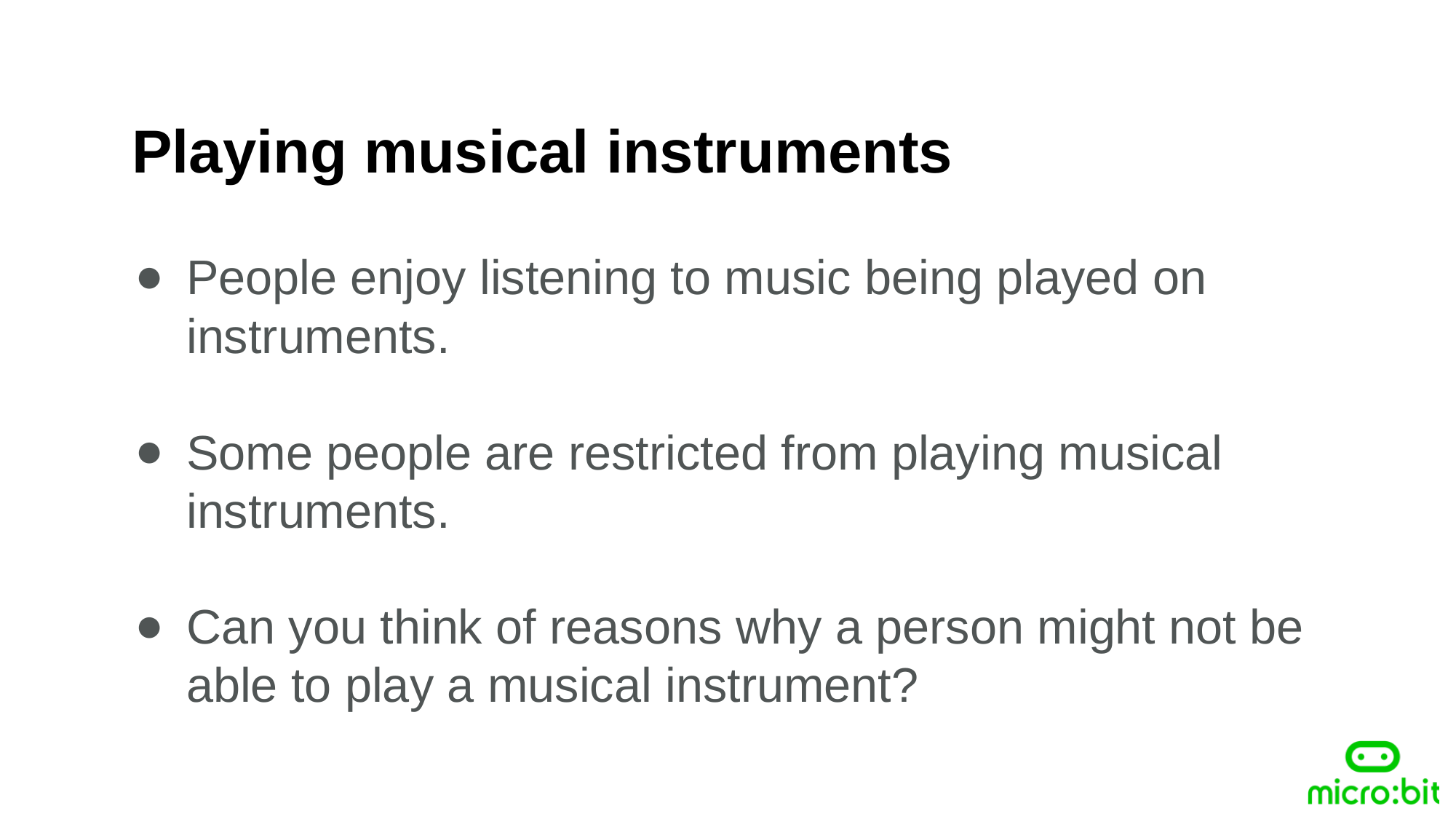

Playing musical instruments

People enjoy listening to music being played on instruments.

Some people are restricted from playing musical instruments.

Can you think of reasons why a person might not be able to play a musical instrument?